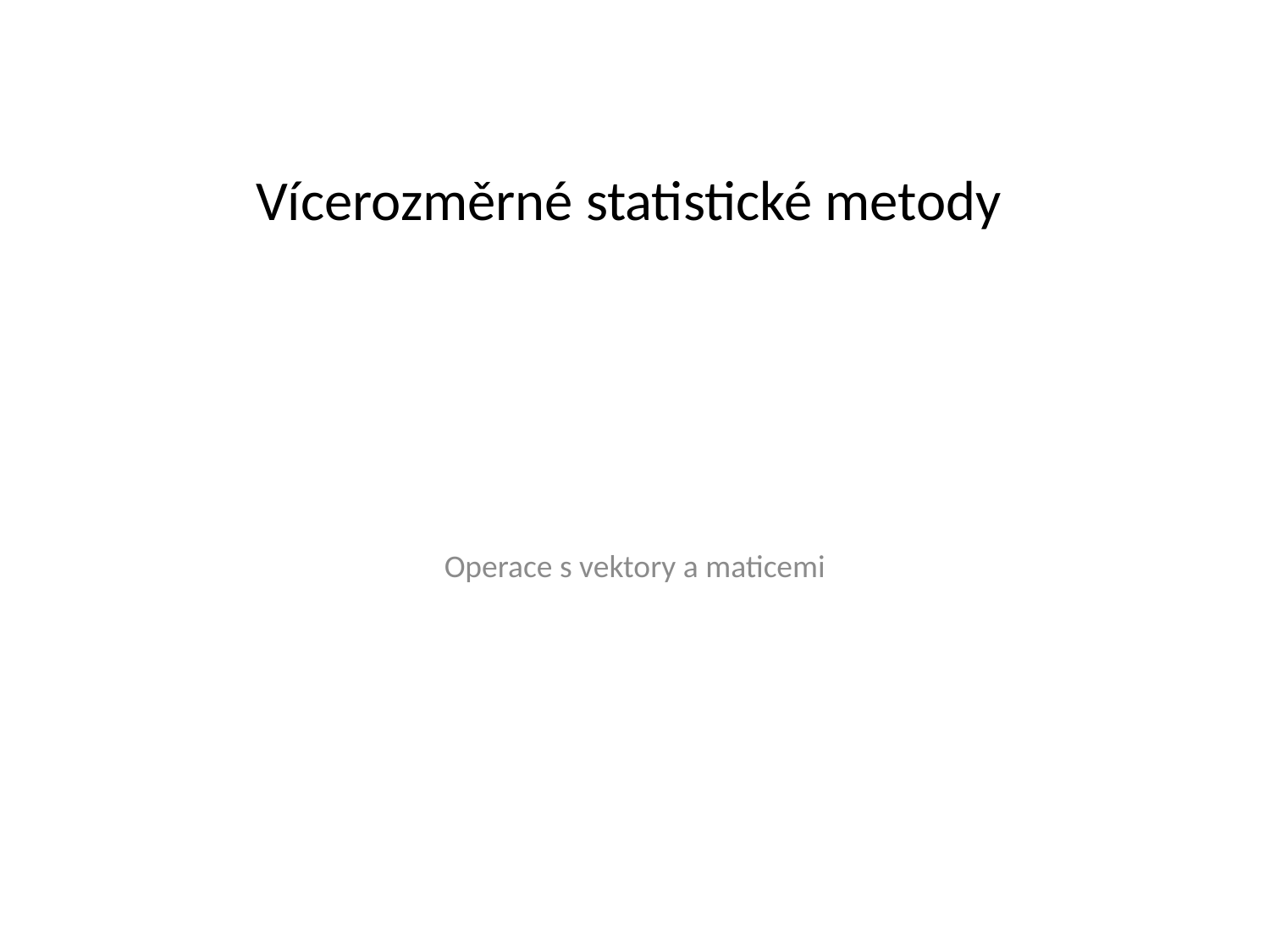

# Vícerozměrné statistické metody
Operace s vektory a maticemi